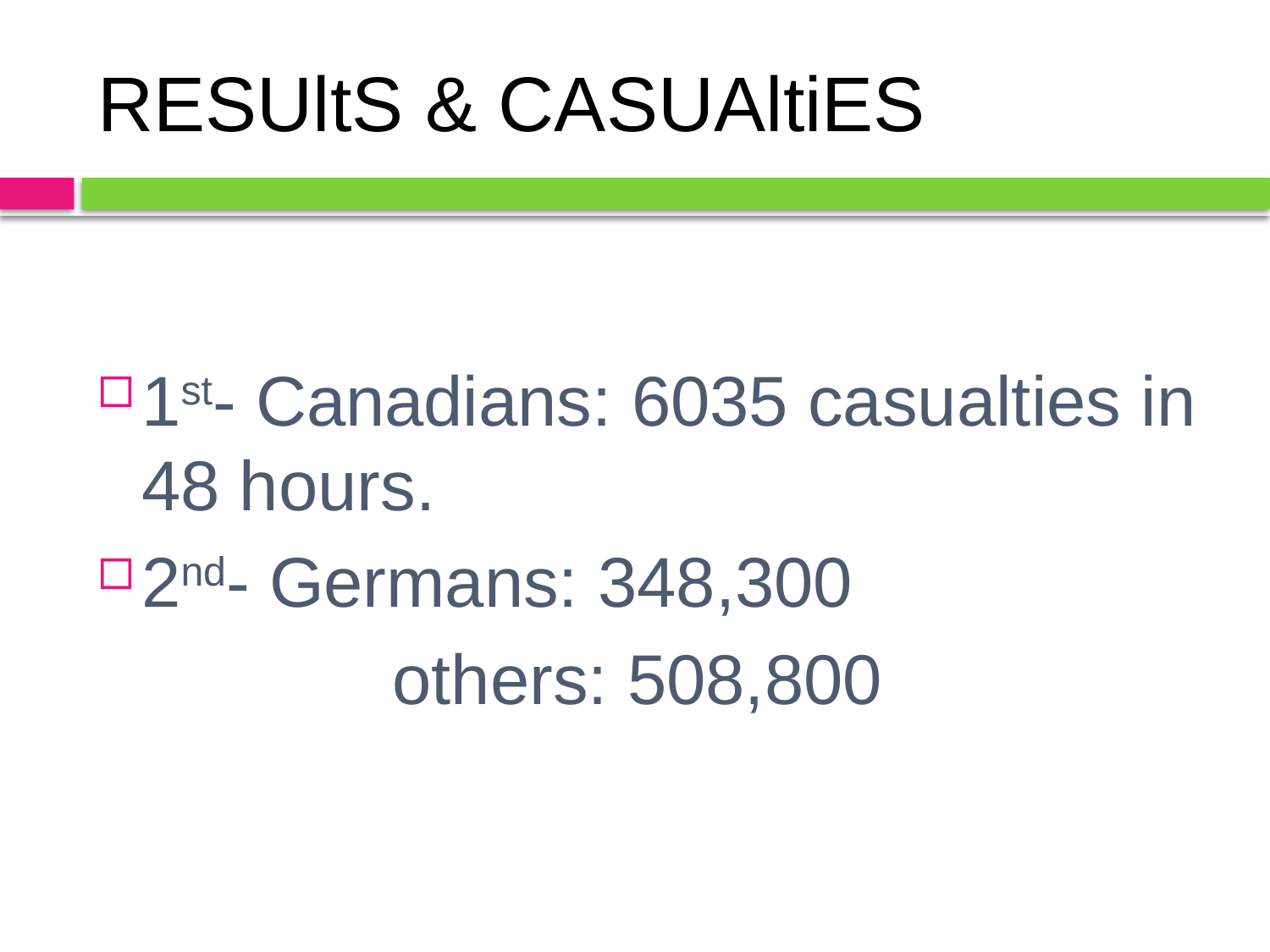

# RESUltS & CASUAltiES
1st- Canadians: 6035 casualties in 48 hours.
2nd- Germans: 348,300
               others: 508,800